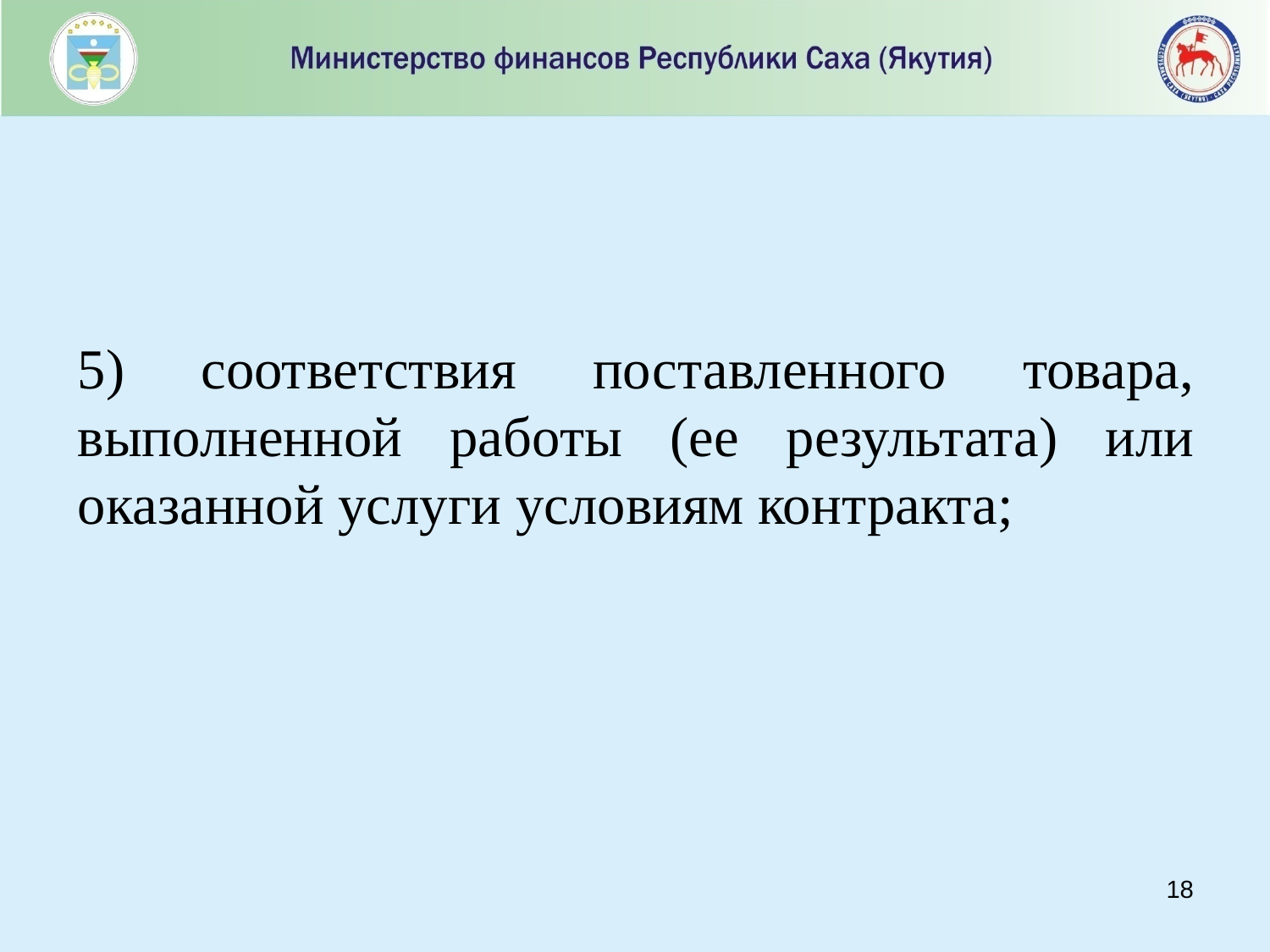

#
5) соответствия поставленного товара, выполненной работы (ее результата) или оказанной услуги условиям контракта;

18